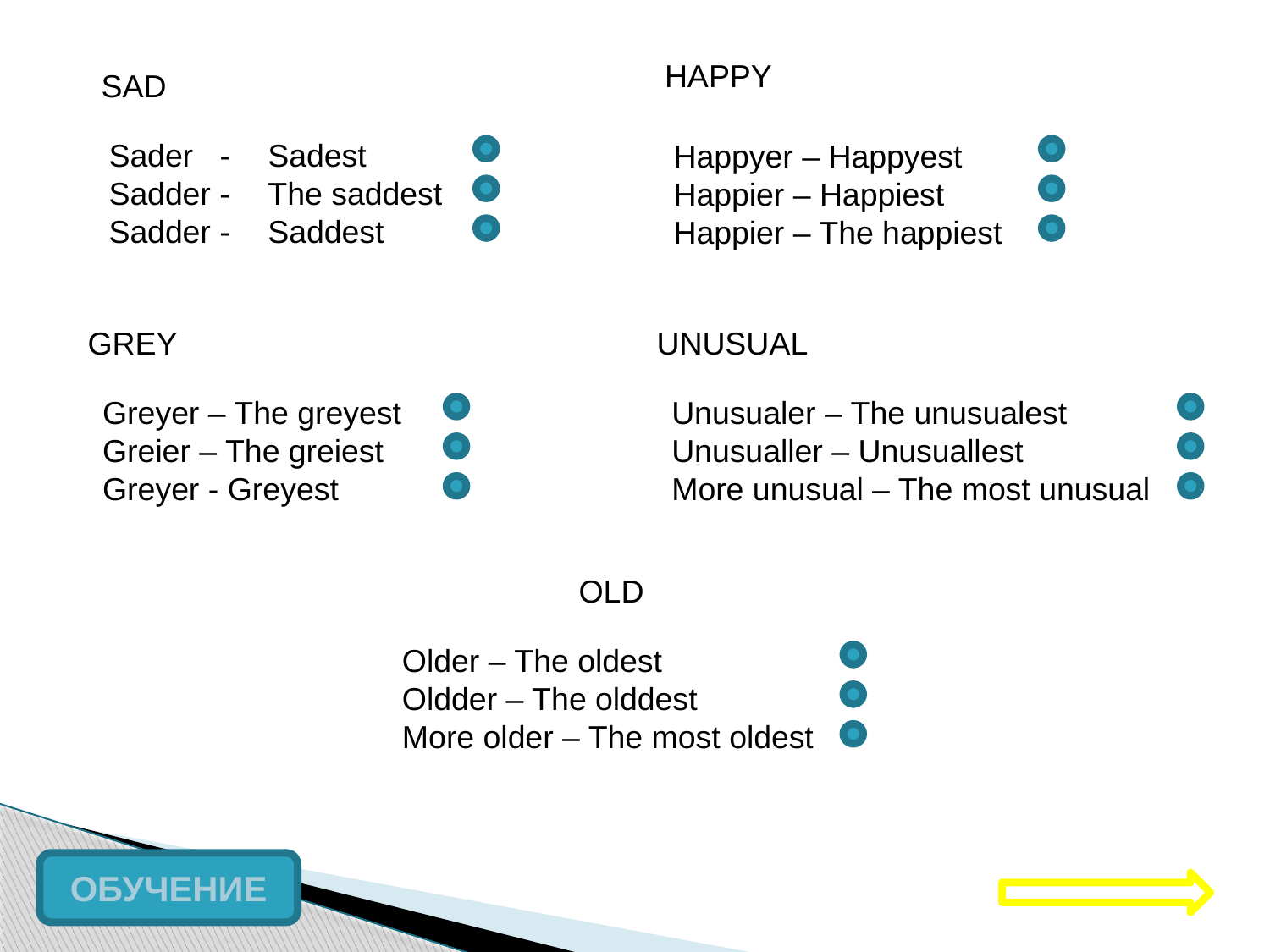

HAPPY
SAD
Sader   -
Sadder -
Sadder -
Sadest
The saddest
Saddest
Happyer – Happyest
Happier – Happiest
Happier – The happiest

GREY
UNUSUAL
Greyer – The greyest
Greier – The greiest
Greyer - Greyest
Unusualer – The unusualest
Unusualler – Unusuallest
More unusual – The most unusual

OLD
Older – The oldest
Oldder – The olddest
More older – The most oldest

ОБУЧЕНИЕ